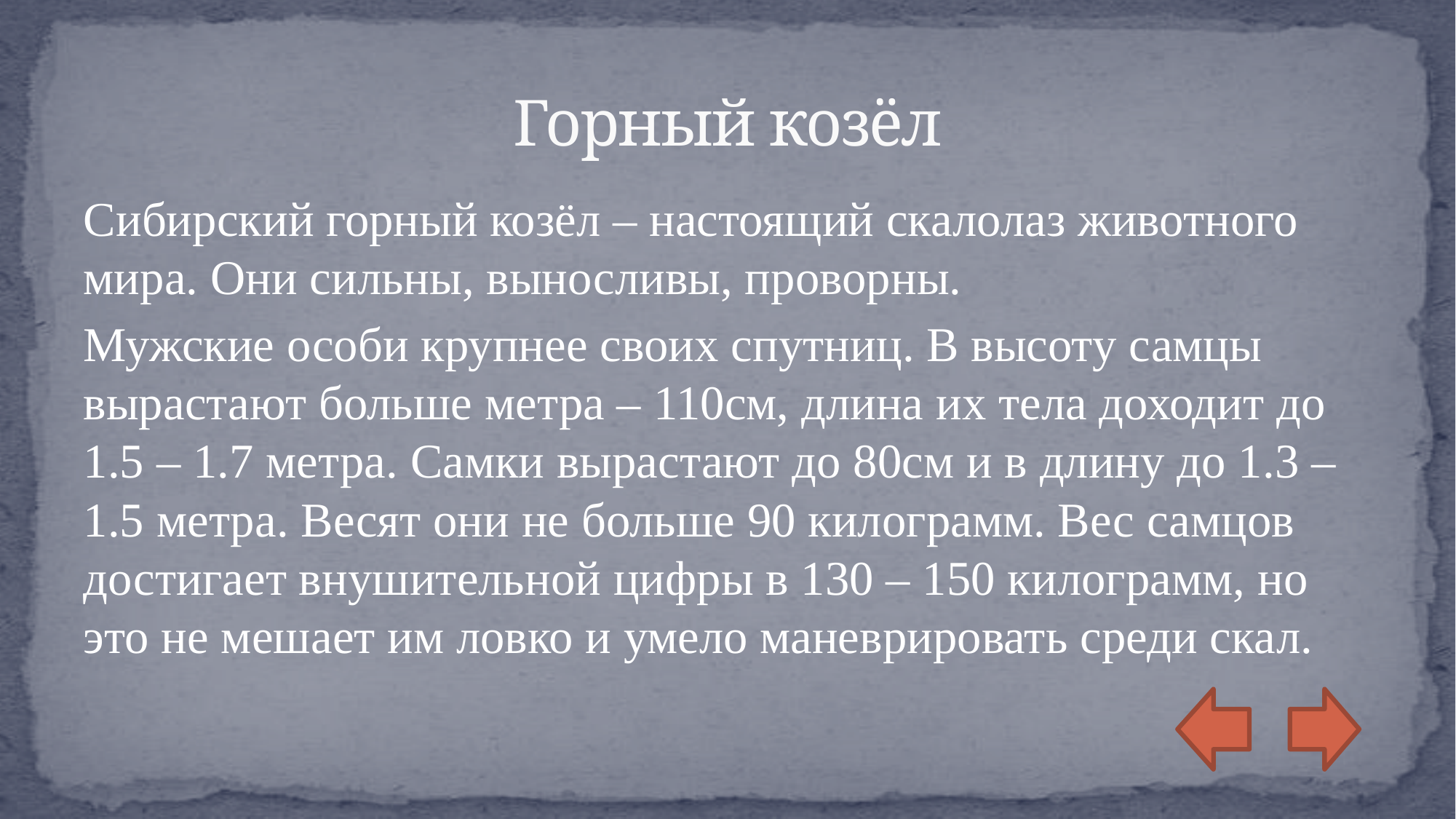

# Горный козёл
Сибирский горный козёл – настоящий скалолаз животного мира. Они сильны, выносливы, проворны.
Мужские особи крупнее своих спутниц. В высоту самцы вырастают больше метра – 110см, длина их тела доходит до 1.5 – 1.7 метра. Самки вырастают до 80см и в длину до 1.3 – 1.5 метра. Весят они не больше 90 килограмм. Вес самцов достигает внушительной цифры в 130 – 150 килограмм, но это не мешает им ловко и умело маневрировать среди скал.